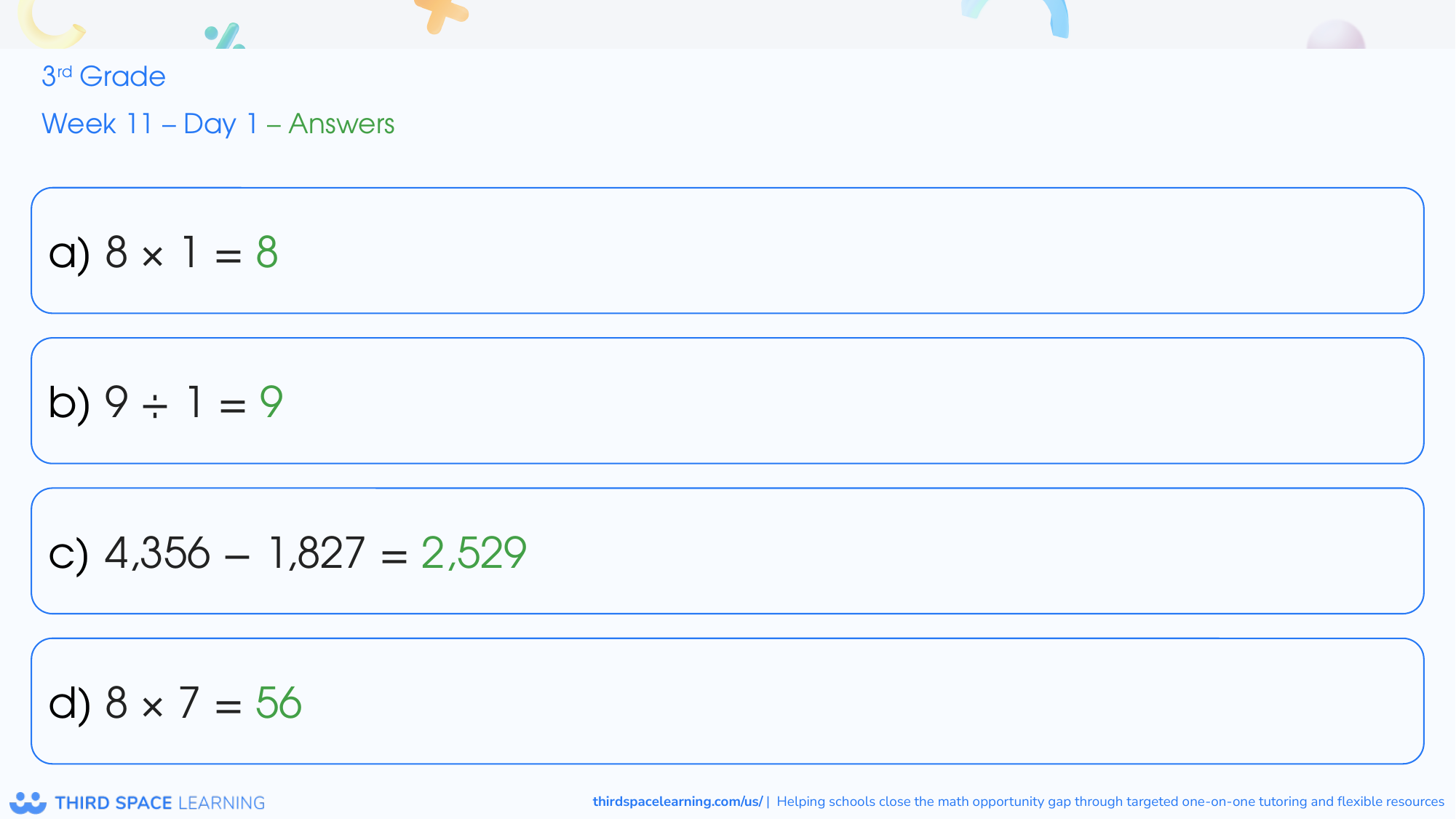

3rd Grade
Week 11 – Day 1 – Answers
8 × 1 = 8
9 ÷ 1 = 9
4,356 − 1,827 = 2,529
8 × 7 = 56